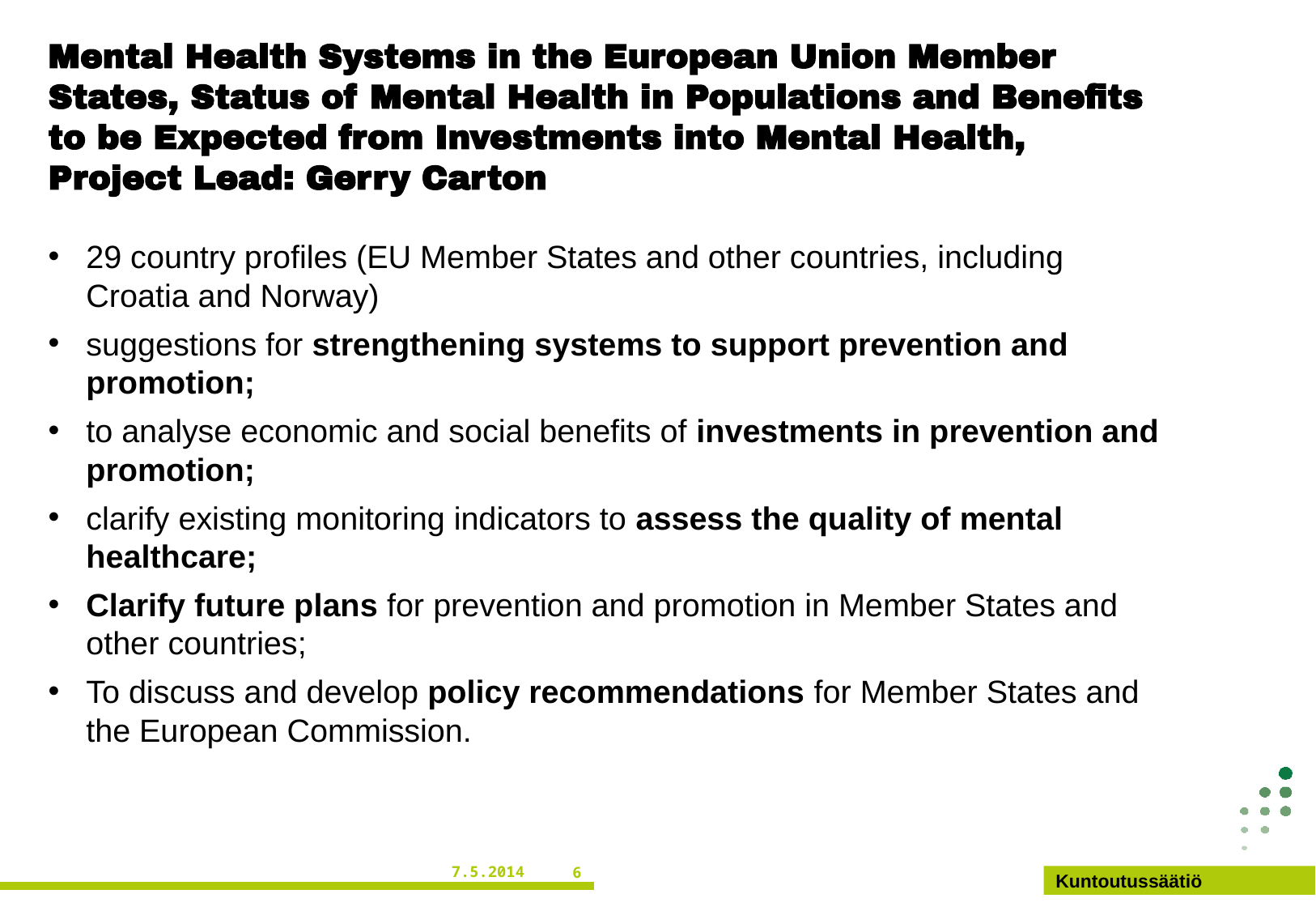

Mental Health Systems in the European Union Member States, Status of Mental Health in Populations and Benefits to be Expected from Investments into Mental Health, Project Lead: Gerry Carton

29 country profiles (EU Member States and other countries, including Croatia and Norway)
suggestions for strengthening systems to support prevention and promotion;
to analyse economic and social benefits of investments in prevention and promotion;
clarify existing monitoring indicators to assess the quality of mental healthcare;
Clarify future plans for prevention and promotion in Member States and other countries;
To discuss and develop policy recommendations for Member States and the European Commission.